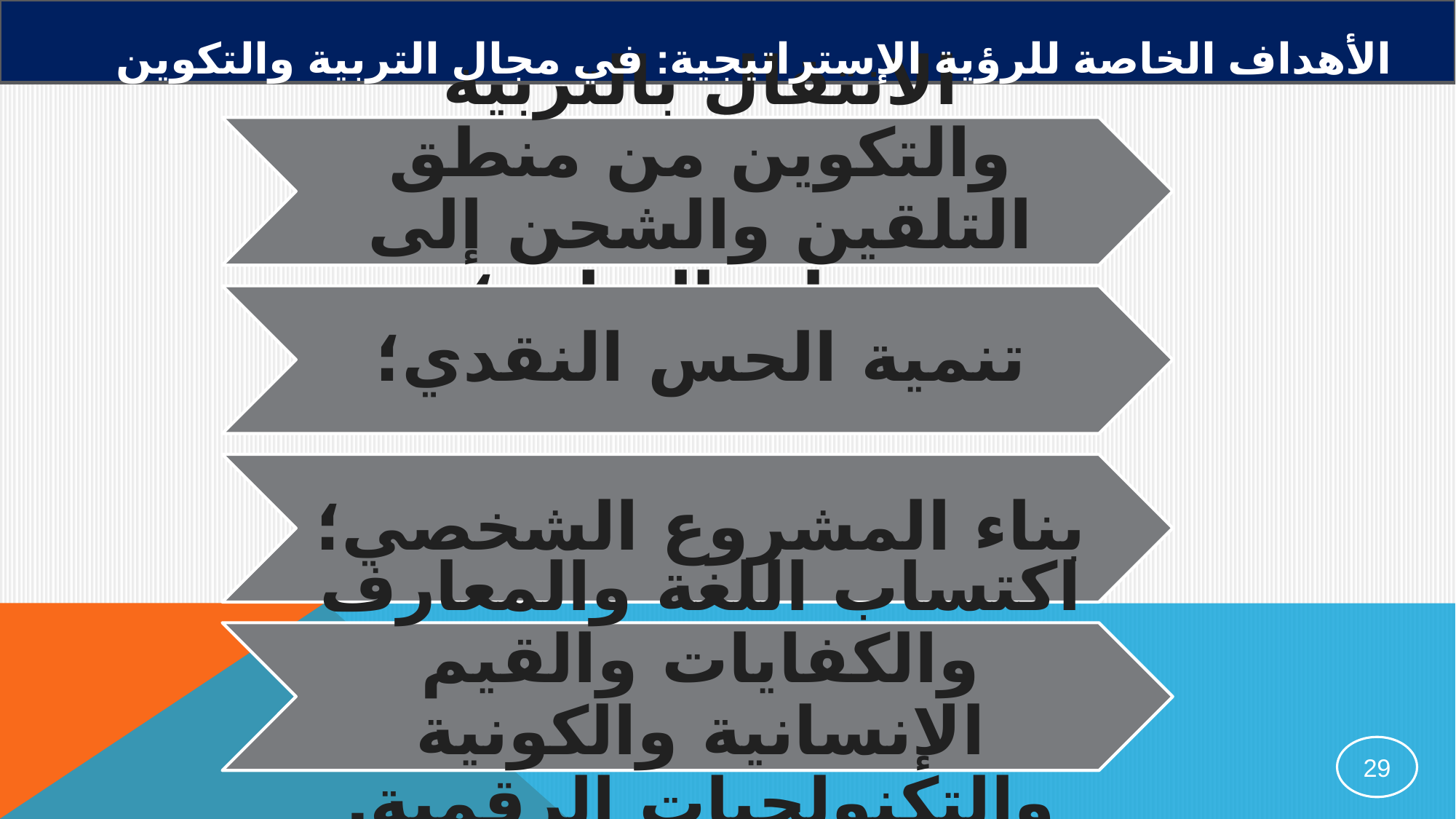

الأهداف الخاصة للرؤية الإستراتيجية: في مجال التربية والتكوين
الانتقال بالتربية والتكوين من منطق التلقين والشحن إلى منطق التعليم؛
تنمية الحس النقدي؛
بناء المشروع الشخصي؛
اكتساب اللغة والمعارف والكفايات والقيم الإنسانية والكونية والتكنولجيات الرقمية.
29